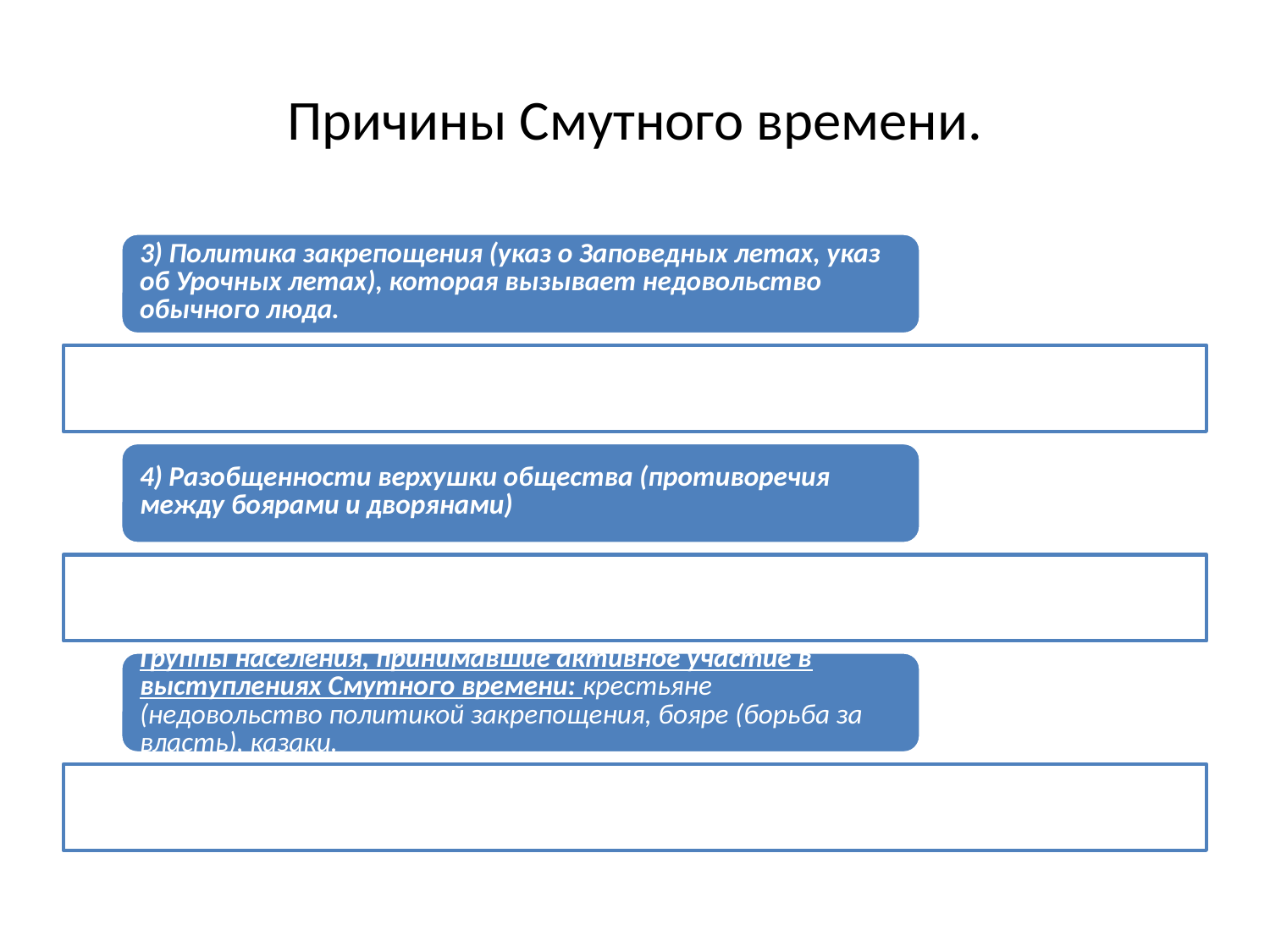

# Причины Смутного времени.
3) Политика закрепощения (указ о Заповедных летах, указ об Урочных летах), которая вызывает недовольство обычного люда.
4) Разобщенности верхушки общества (противоречия между боярами и дворянами)
Группы населения, принимавшие активное участие в выступлениях Смутного времени: крестьяне (недовольство политикой закрепощения, бояре (борьба за власть), казаки.